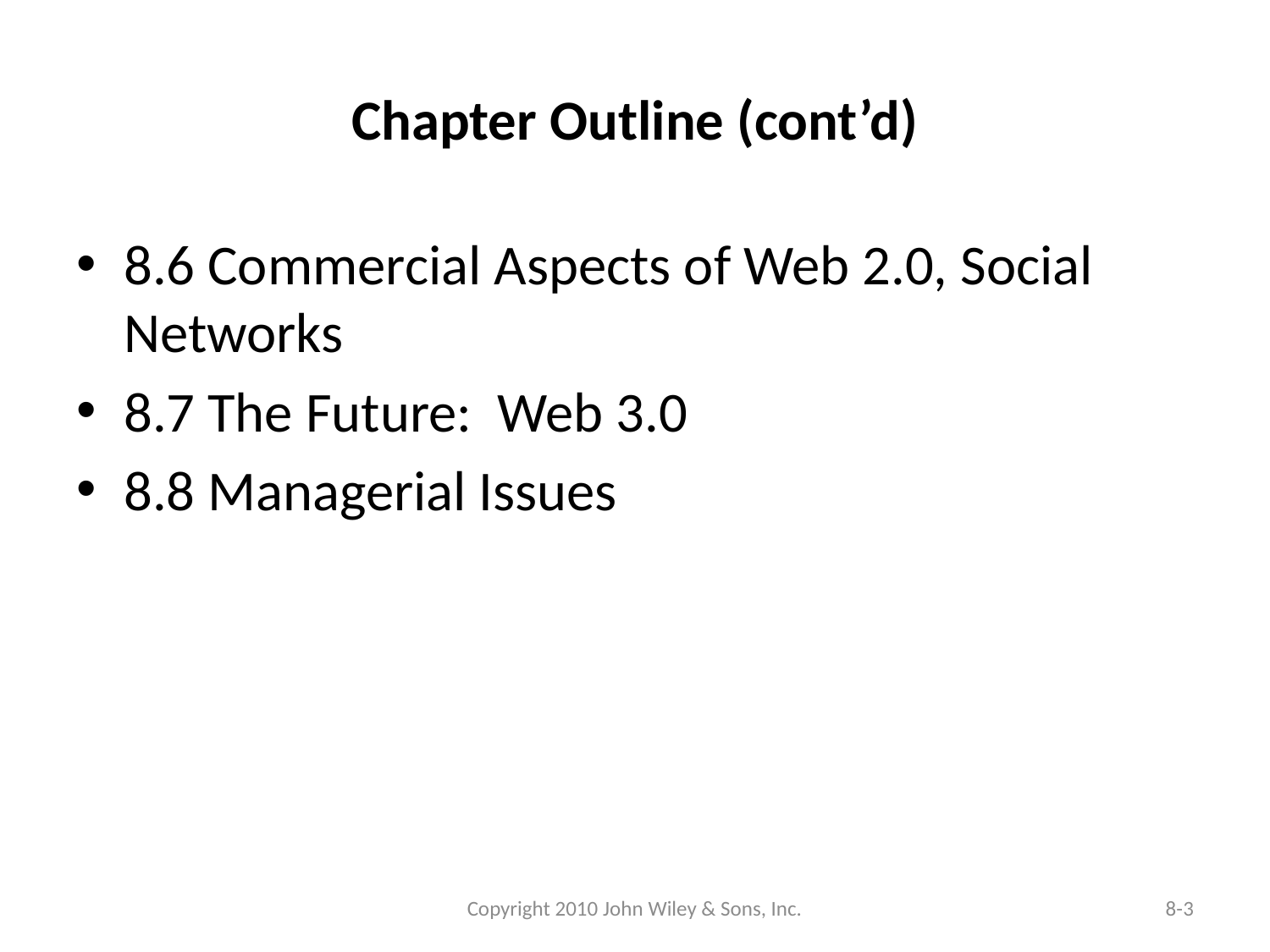

# Chapter Outline (cont’d)
8.6 Commercial Aspects of Web 2.0, Social Networks
8.7 The Future:  Web 3.0
8.8 Managerial Issues
Copyright 2010 John Wiley & Sons, Inc.
8-3